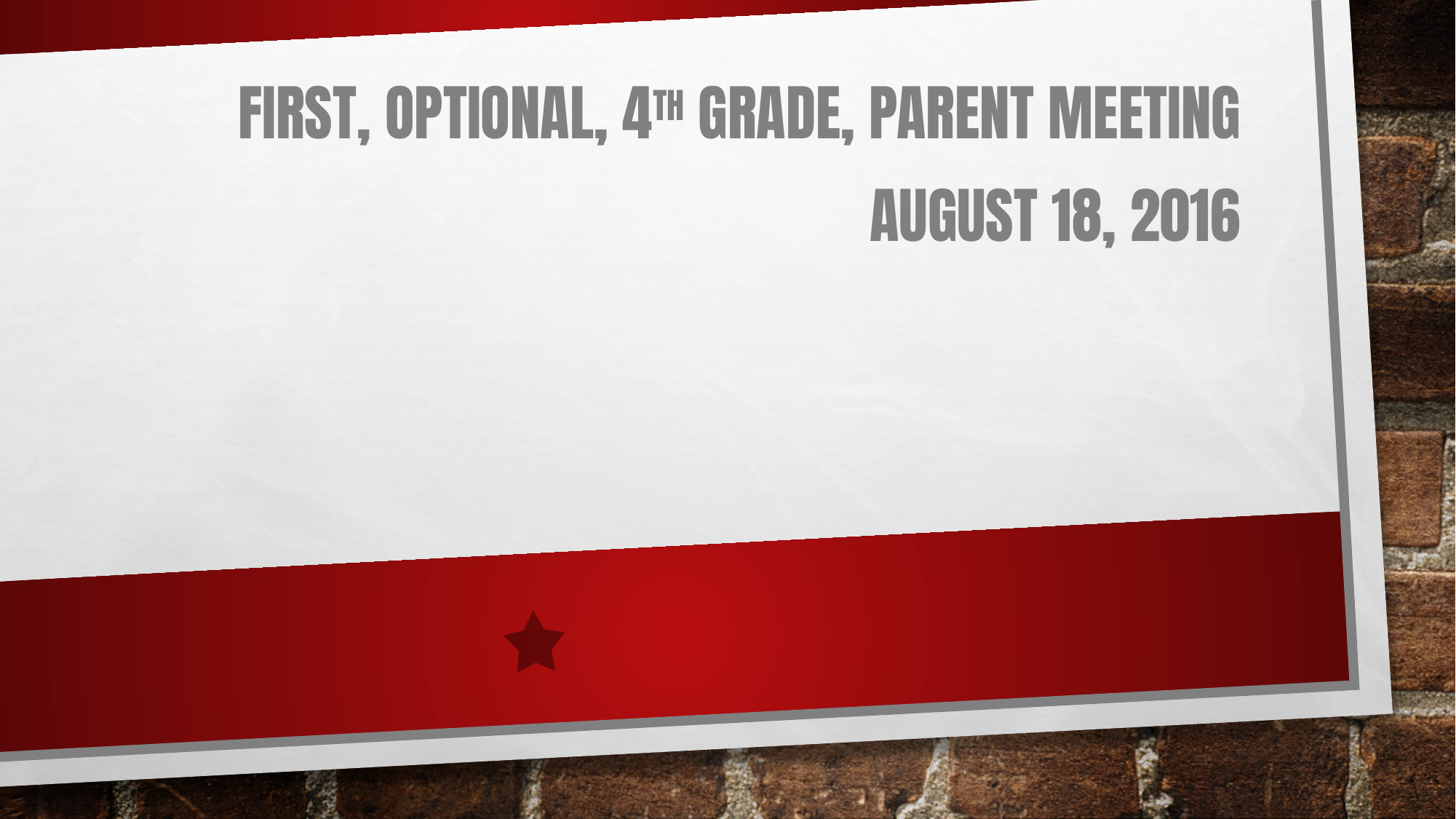

First, Optional, 4th Grade, Parent Meeting
August 18, 2016